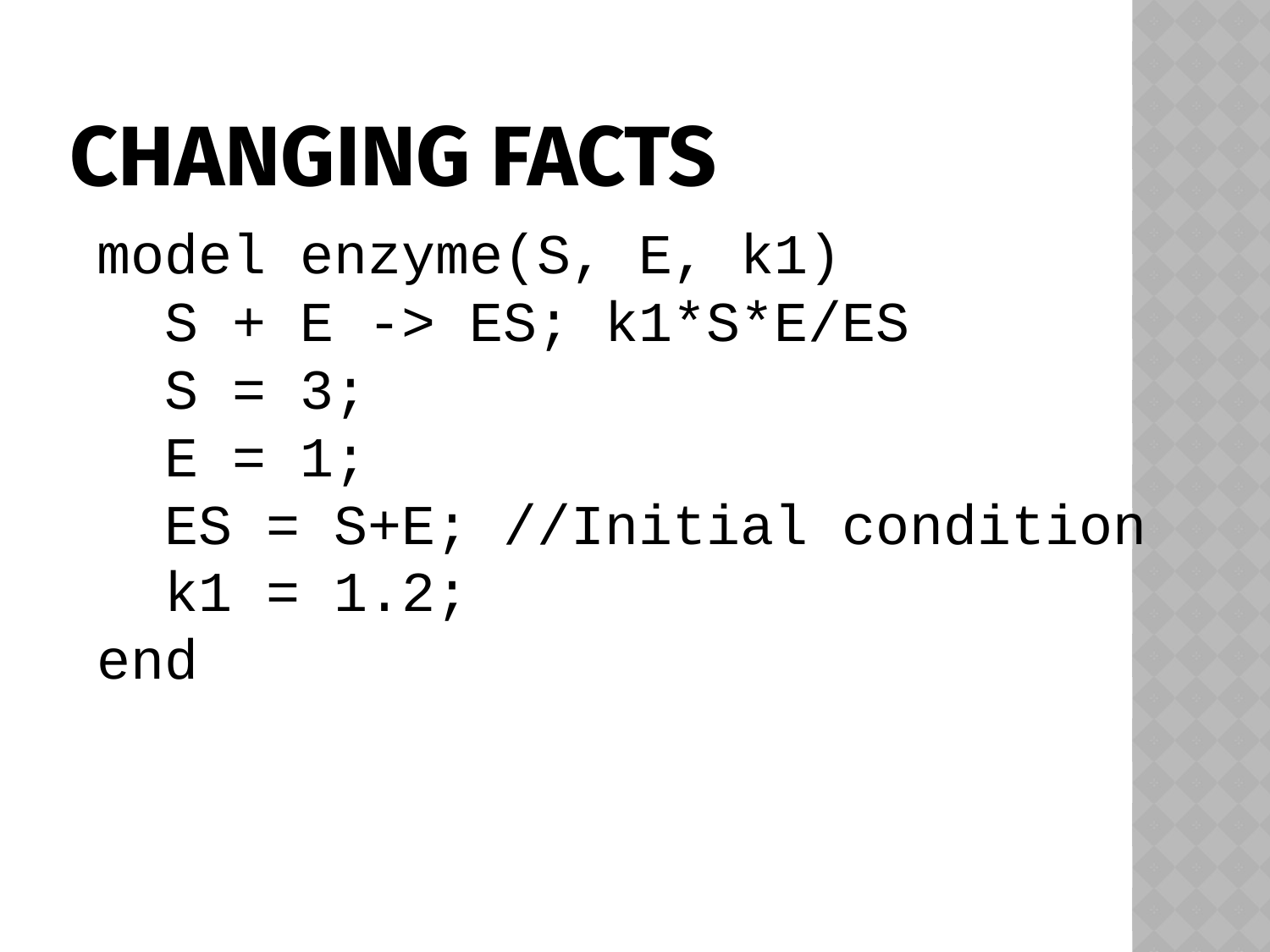

# Changing facts
model enzyme(S, E, k1)
  S + E -> ES; k1*S*E/ES
  S = 3;
  E = 1;
  ES = S+E; //Initial condition
  k1 = 1.2;
end